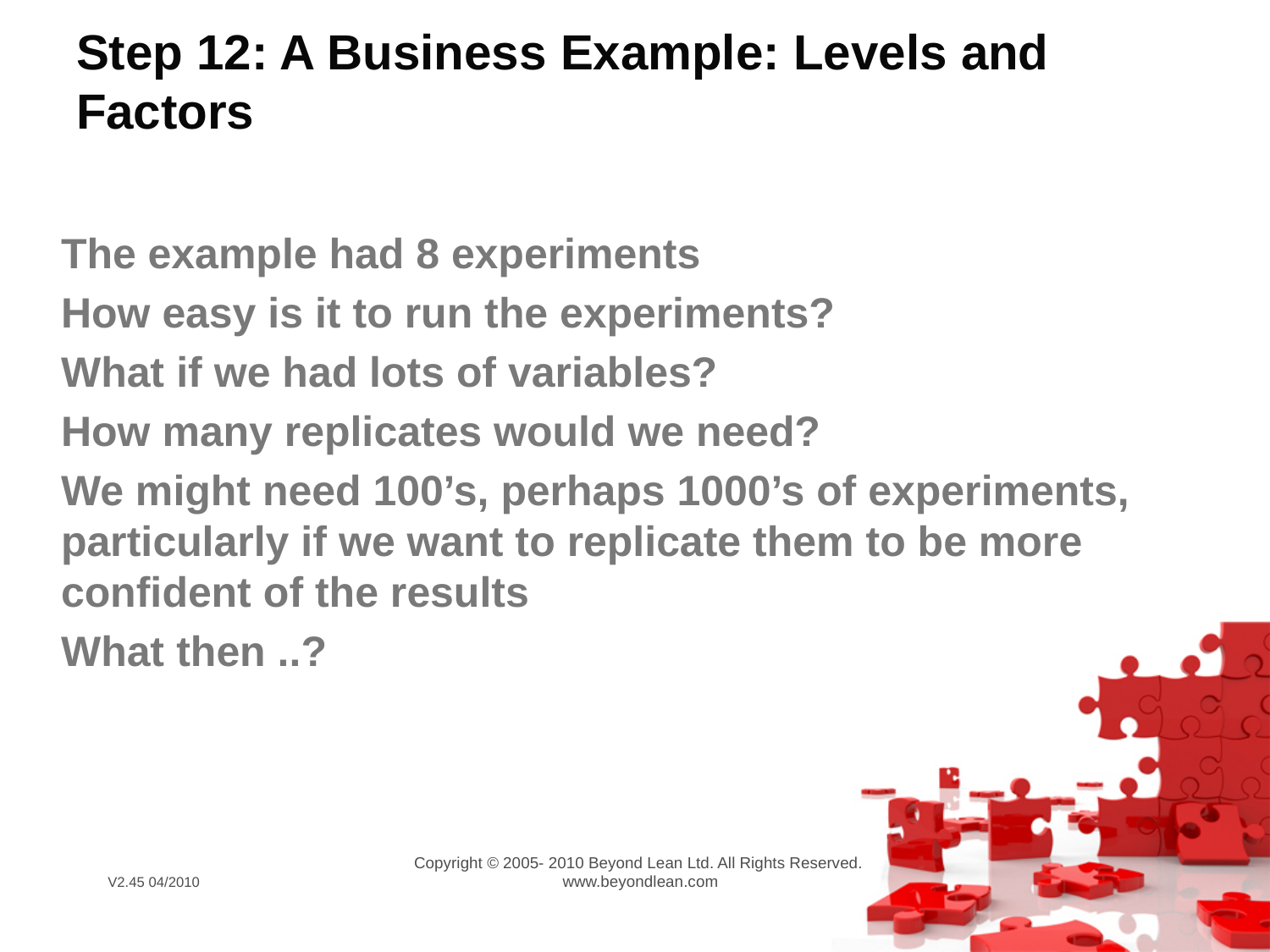

# Step 12: A Business Example: Levels and Factors
The example had 8 experiments
How easy is it to run the experiments?
What if we had lots of variables?
How many replicates would we need?
We might need 100’s, perhaps 1000’s of experiments, particularly if we want to replicate them to be more confident of the results
What then ..?